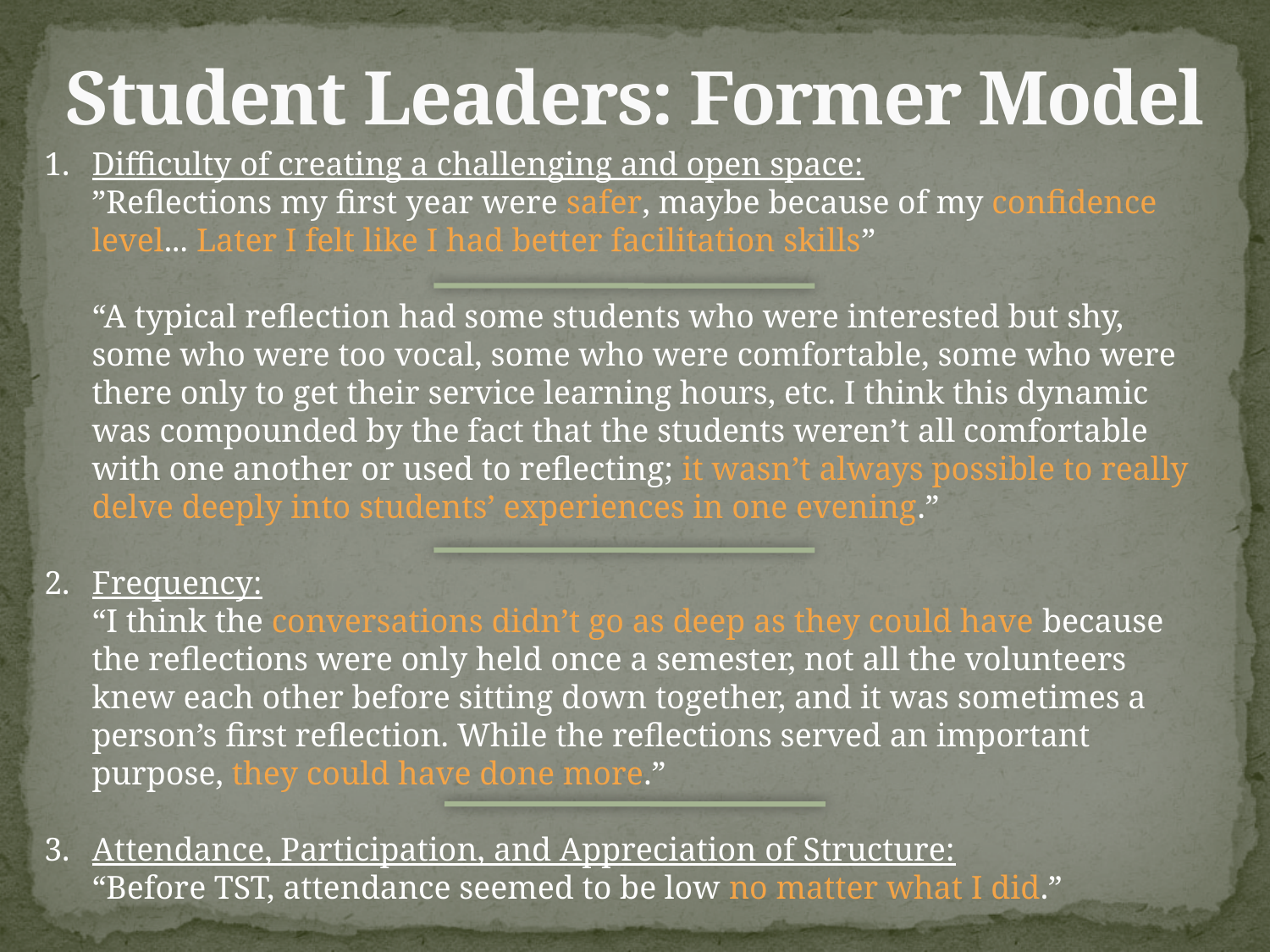

# Student Leaders: Former Model
Difficulty of creating a challenging and open space:
”Reflections my first year were safer, maybe because of my confidence level... Later I felt like I had better facilitation skills”
“A typical reflection had some students who were interested but shy, some who were too vocal, some who were comfortable, some who were there only to get their service learning hours, etc. I think this dynamic was compounded by the fact that the students weren’t all comfortable with one another or used to reflecting; it wasn’t always possible to really delve deeply into students’ experiences in one evening.”
Frequency:
“I think the conversations didn’t go as deep as they could have because the reflections were only held once a semester, not all the volunteers knew each other before sitting down together, and it was sometimes a person’s first reflection. While the reflections served an important purpose, they could have done more.”
Attendance, Participation, and Appreciation of Structure:
“Before TST, attendance seemed to be low no matter what I did.”